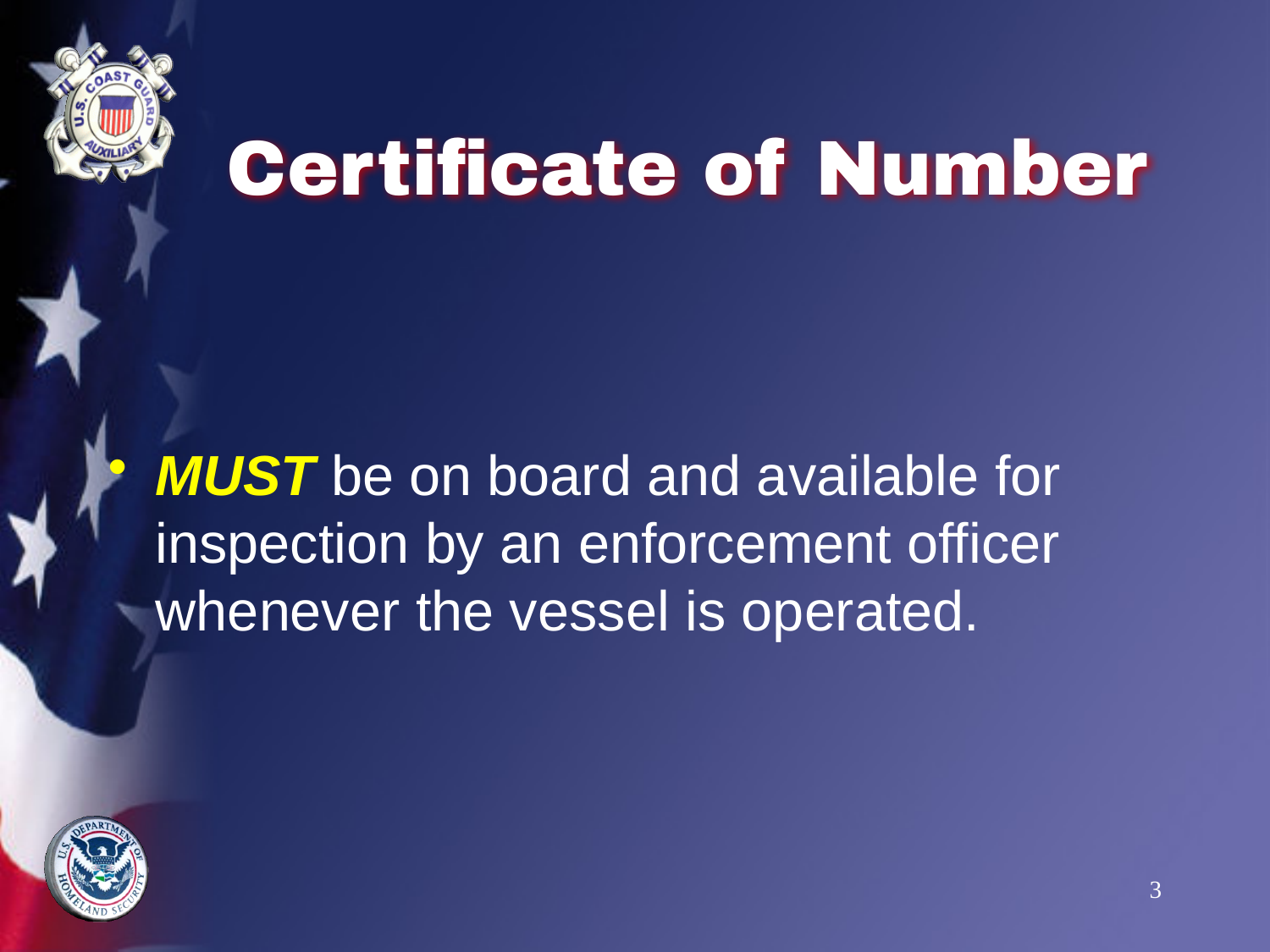

# Certificate of Number

MUST be on board and available for inspection by an enforcement officer whenever the vessel is operated.

3